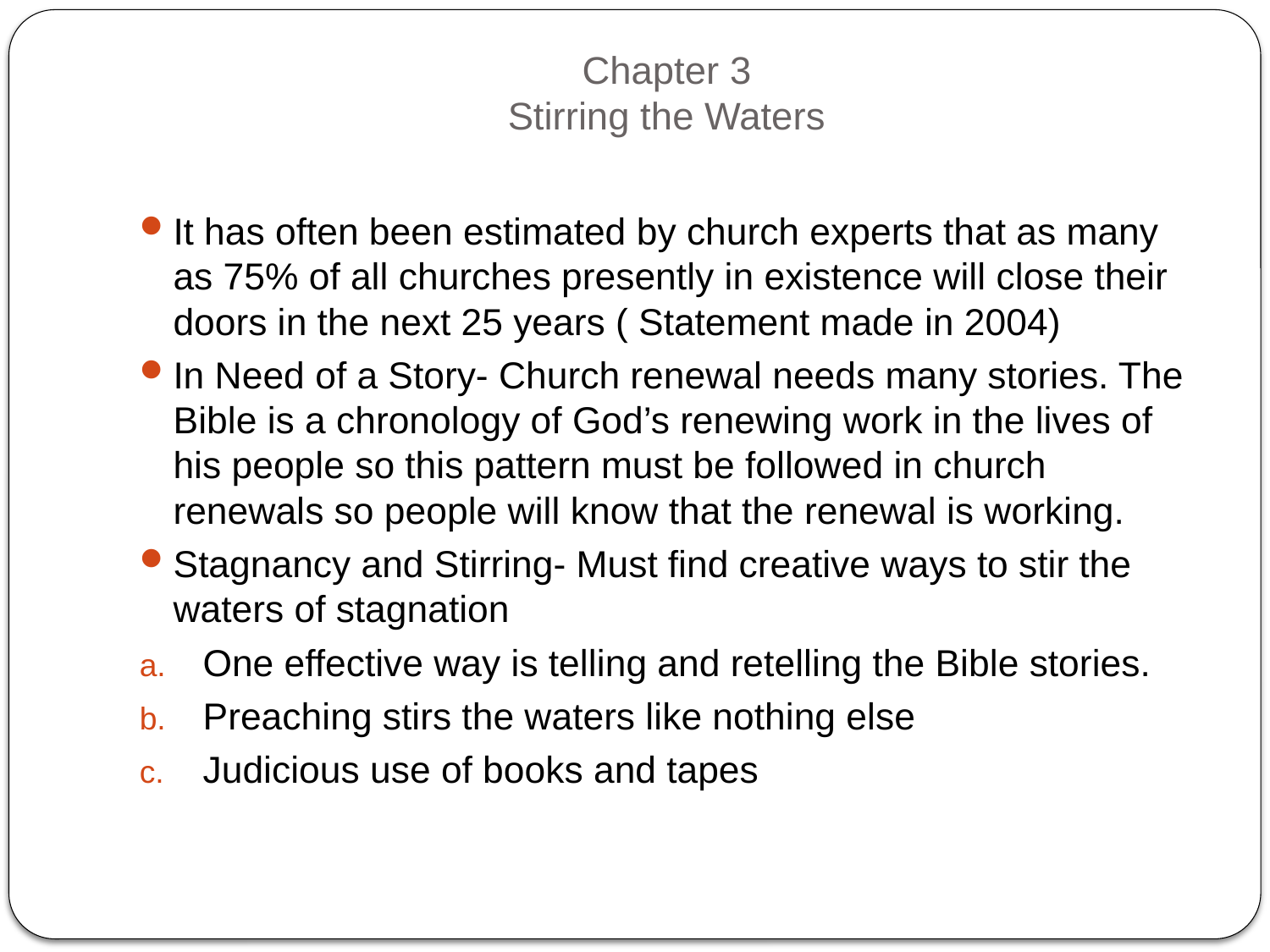

# Chapter 3 Stirring the Waters
It has often been estimated by church experts that as many as 75% of all churches presently in existence will close their doors in the next 25 years ( Statement made in 2004)
In Need of a Story- Church renewal needs many stories. The Bible is a chronology of God’s renewing work in the lives of his people so this pattern must be followed in church renewals so people will know that the renewal is working.
Stagnancy and Stirring- Must find creative ways to stir the waters of stagnation
One effective way is telling and retelling the Bible stories.
Preaching stirs the waters like nothing else
Judicious use of books and tapes